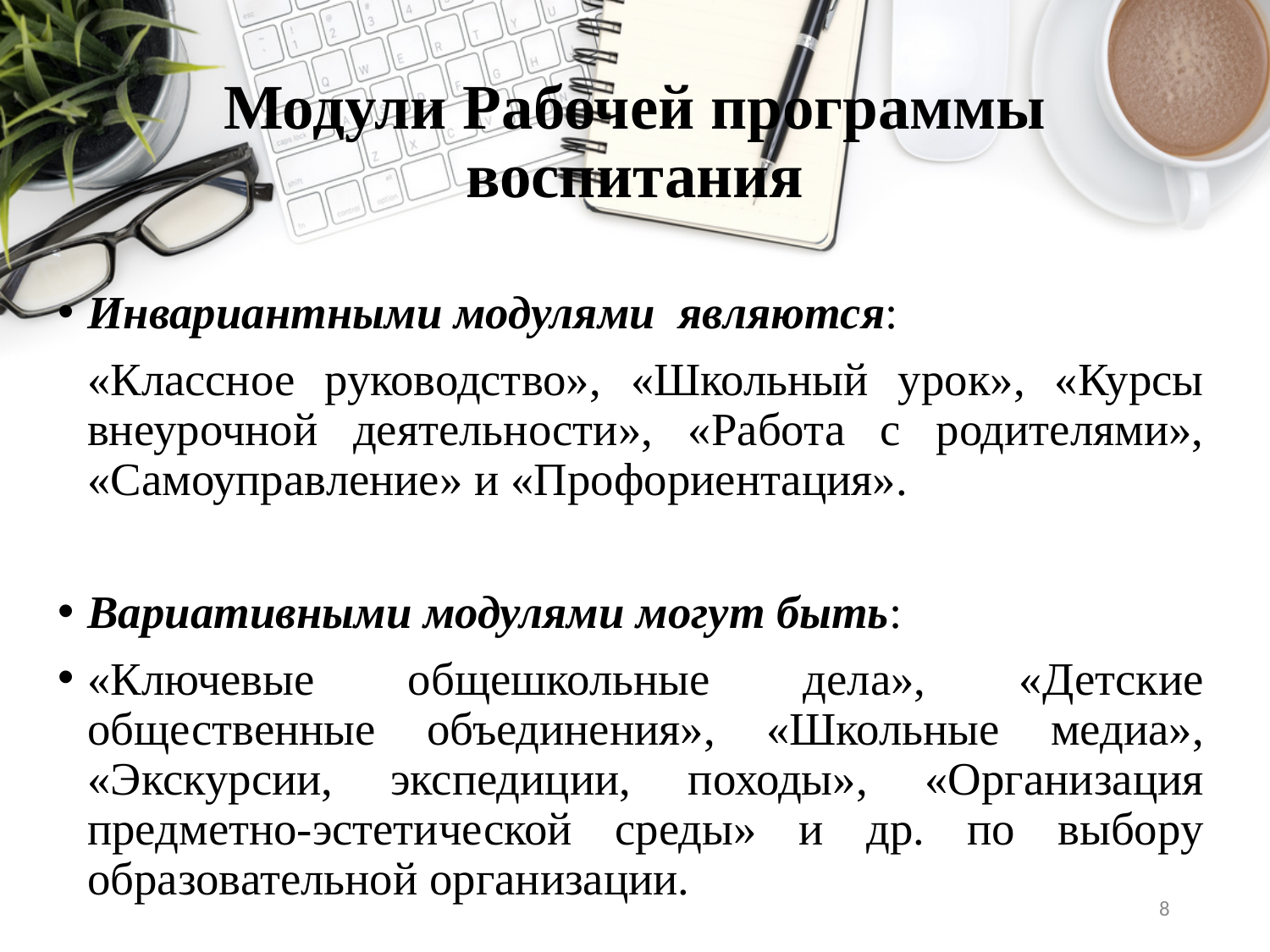

# Модули Рабочей программы воспитания

Инвариантными модулями  являются:
 «Классное руководство», «Школьный урок», «Курсы внеурочной деятельности», «Работа с родителями», «Самоуправление» и «Профориентация».

Вариативными модулями могут быть:
«Ключевые общешкольные дела», «Детские общественные объединения», «Школьные медиа», «Экскурсии, экспедиции, походы», «Организация предметно-эстетической среды» и др. по выбору образовательной организации.

8